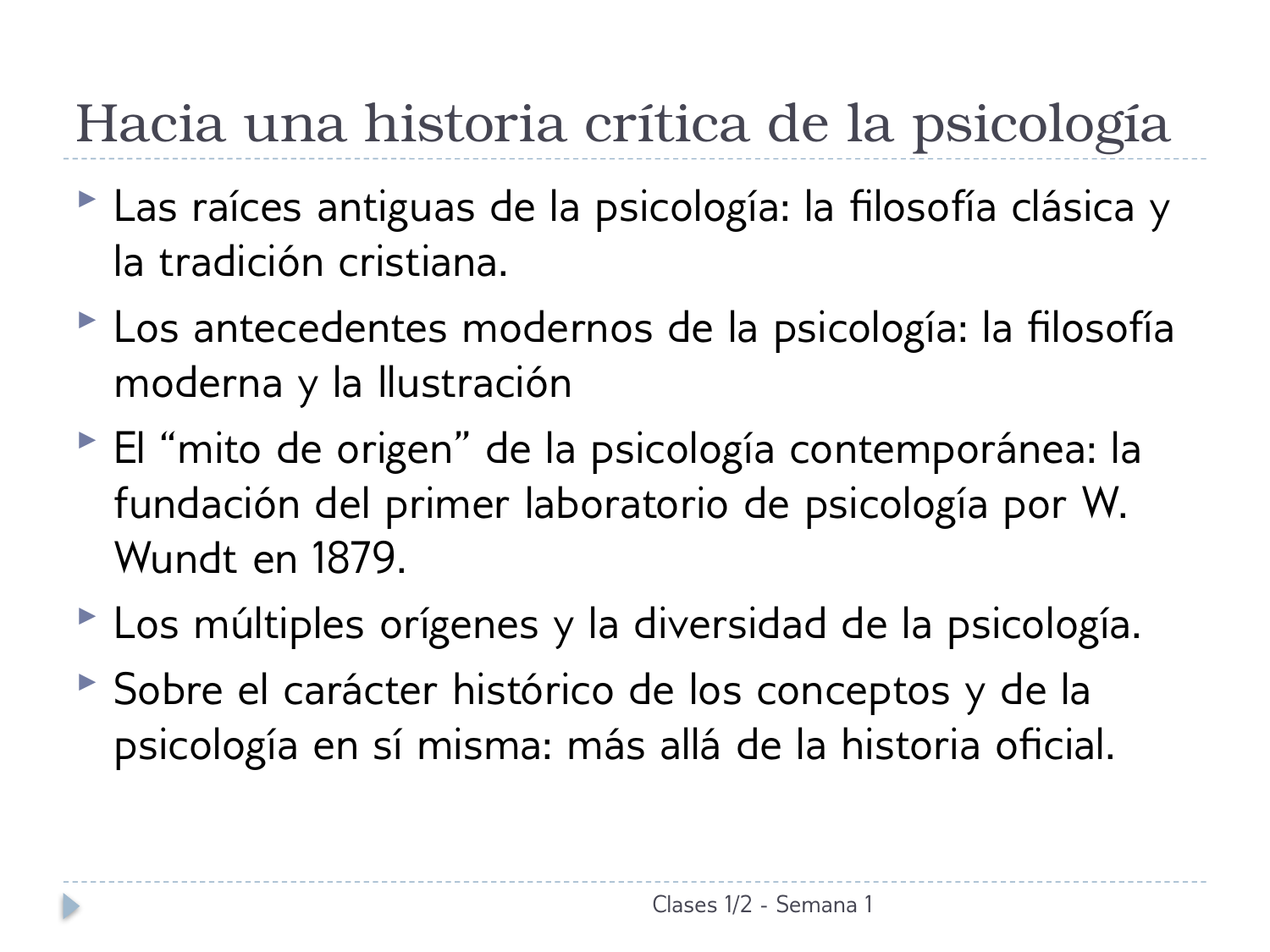

# Hacia una historia crítica de la psicología
Las raíces antiguas de la psicología: la filosofía clásica y la tradición cristiana.
Los antecedentes modernos de la psicología: la filosofía moderna y la Ilustración
El “mito de origen” de la psicología contemporánea: la fundación del primer laboratorio de psicología por W.  Wundt en 1879.
Los múltiples orígenes y la diversidad de la psicología.
Sobre el carácter histórico de los conceptos y de la psicología en sí misma: más allá de la historia oficial.
Clases 1/2 - Semana 1